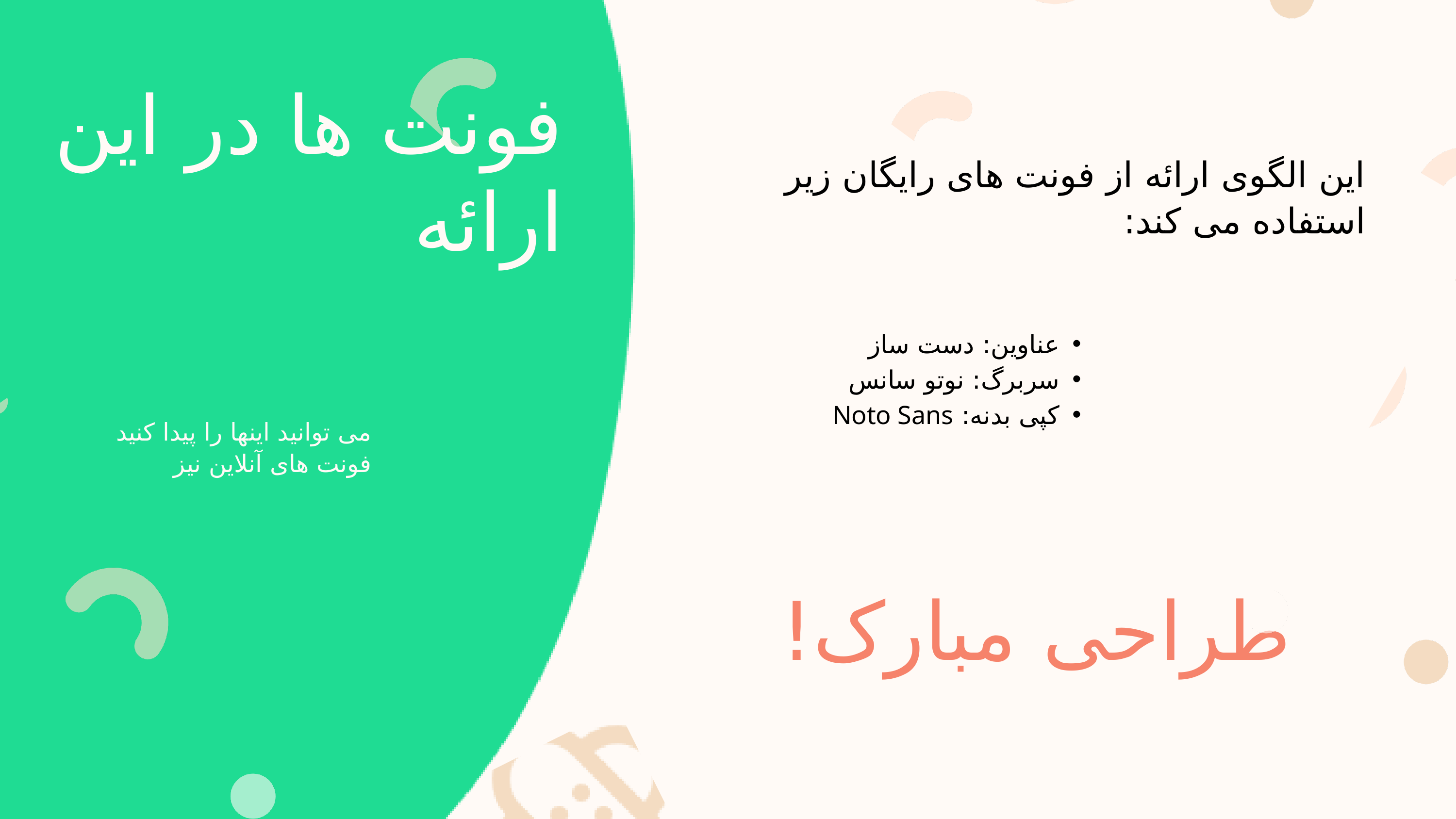

فونت ها در این ارائه
این الگوی ارائه از فونت های رایگان زیر استفاده می کند:

عناوین: دست ساز
سربرگ: نوتو سانس
کپی بدنه: Noto Sans
می توانید اینها را پیدا کنید
فونت های آنلاین نیز

طراحی مبارک!